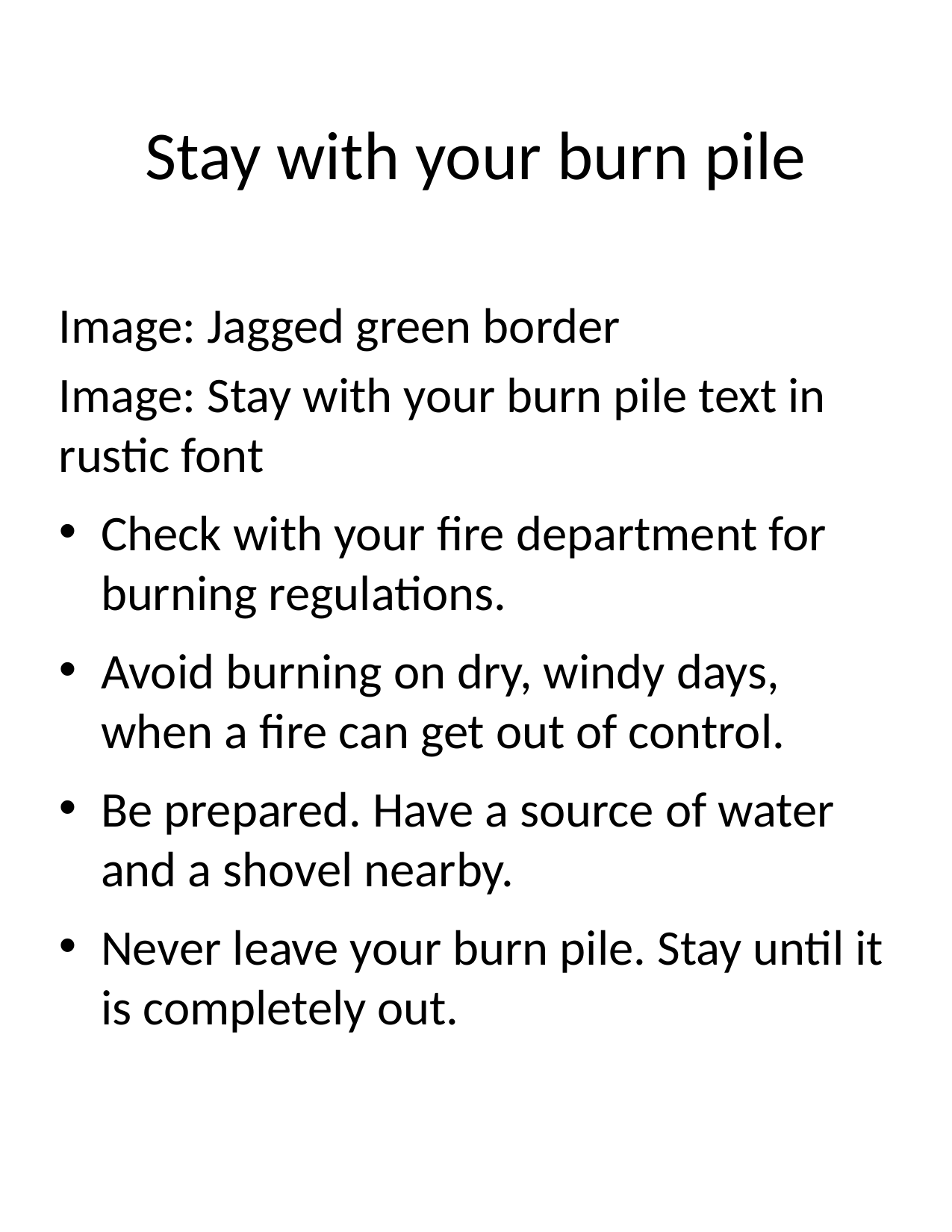

# Stay with your burn pile
Image: Jagged green border
Image: Stay with your burn pile text in rustic font
Check with your fire department for burning regulations.
Avoid burning on dry, windy days, when a fire can get out of control.
Be prepared. Have a source of water and a shovel nearby.
Never leave your burn pile. Stay until it is completely out.